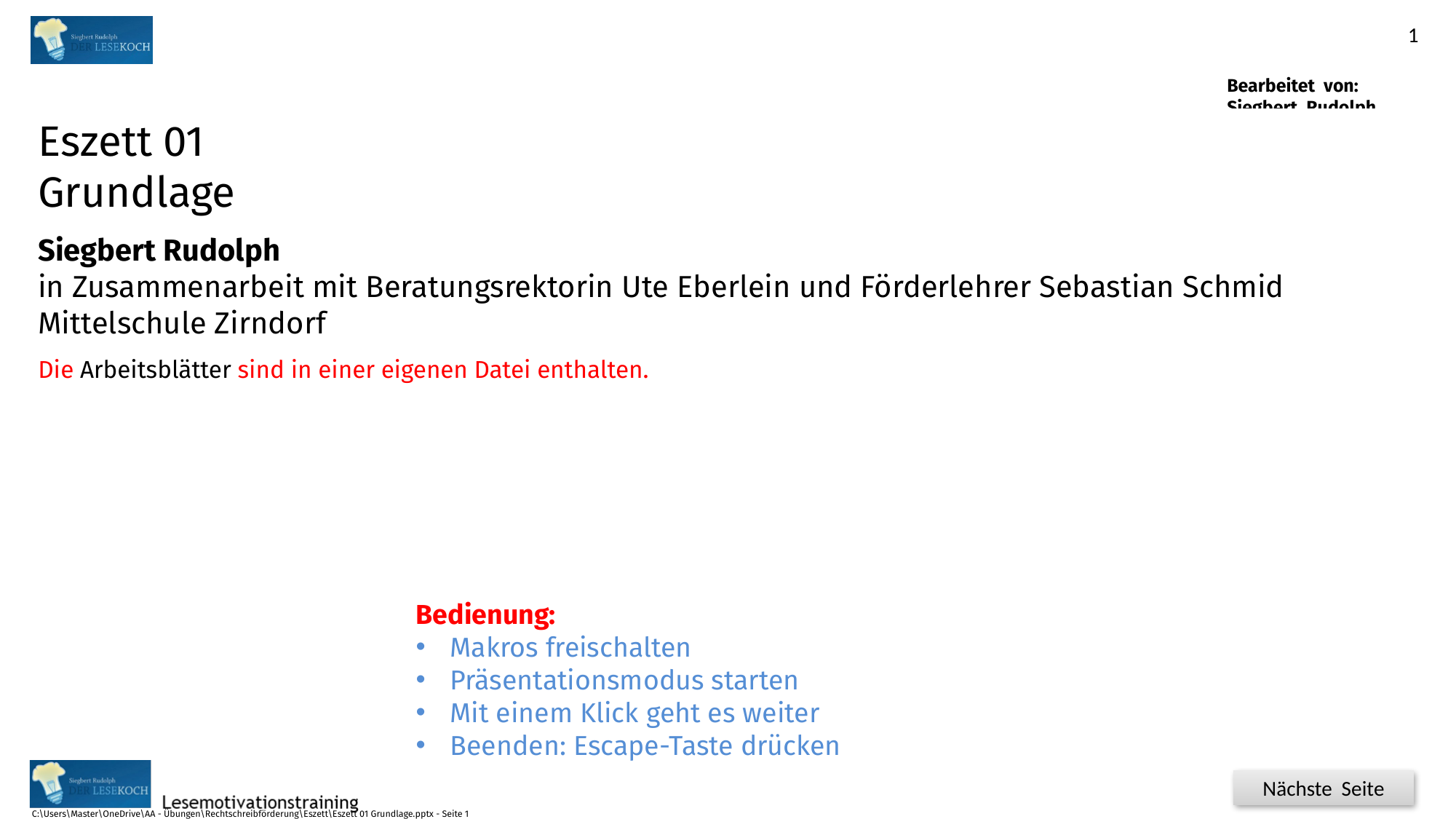

1
Bearbeitet  von:
Siegbert  Rudolph

Eszett 01
Grundlage

Siegbert Rudolph
in Zusammenarbeit mit Beratungsrektorin Ute Eberlein und Förderlehrer Sebastian Schmid
Mittelschule Zirndorf

Die Arbeitsblätter sind in einer eigenen Datei enthalten.

Schule 5
C:\Users\Master\OneDrive\AA - Übungen\Rechtschreibförderung\Eszett\Eszett 01 Grundlage.pptx - Seite 1